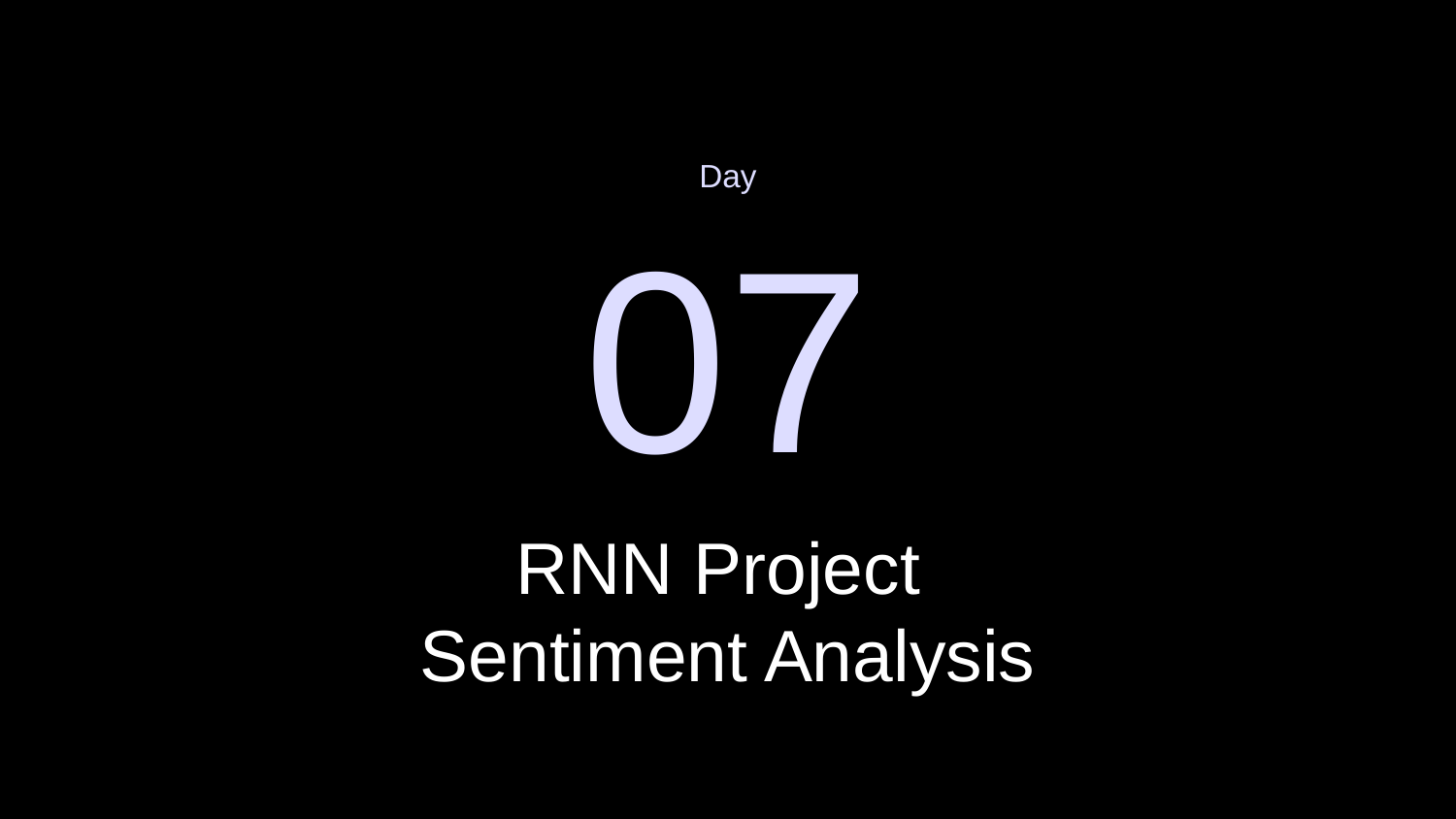

Day
07
# RNN Project Sentiment Analysis